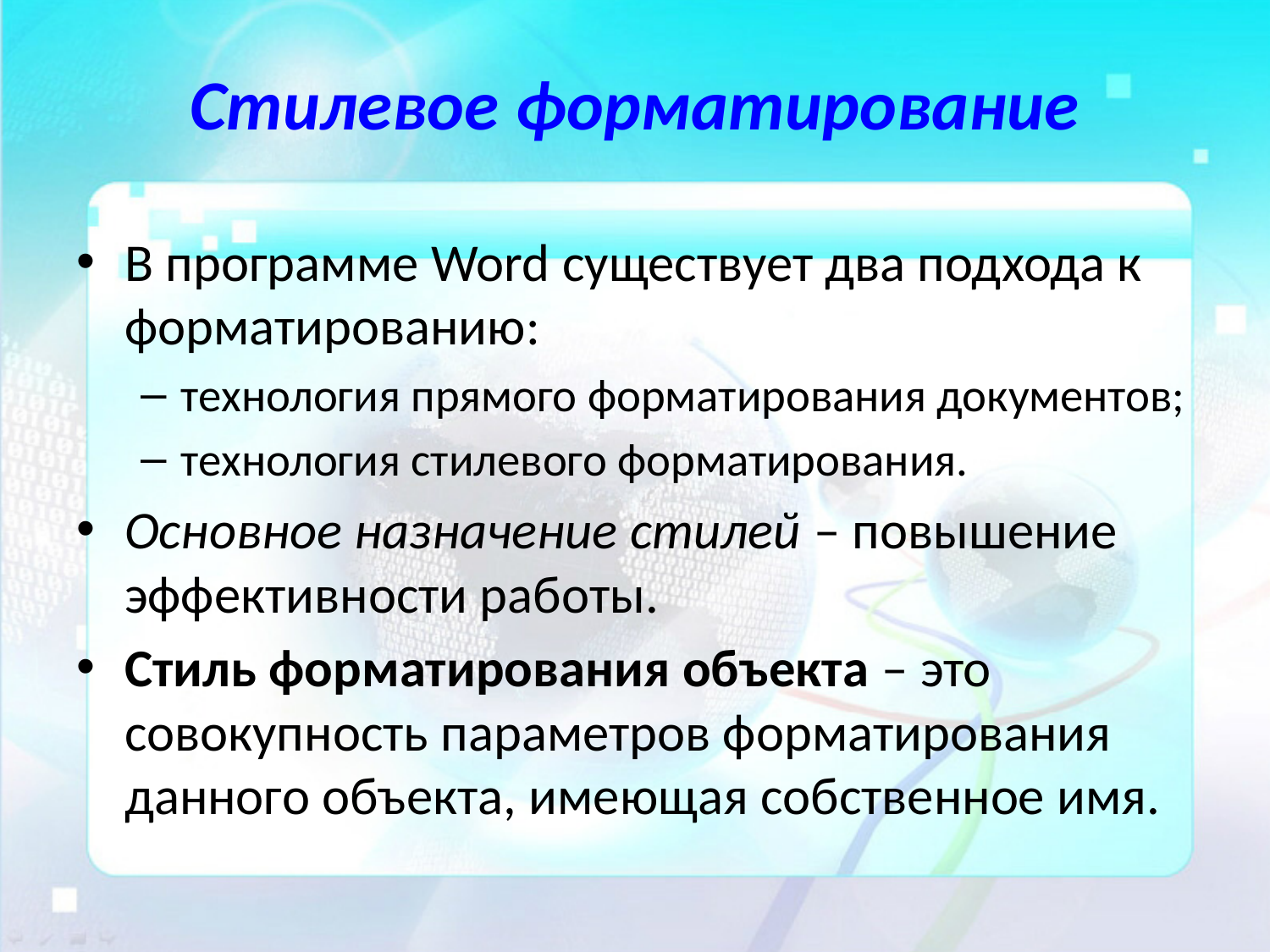

# Стилевое форматирование
В программе Word существует два подхода к форматированию:
технология прямого форматирования документов;
технология стилевого форматирования.
Основное назначение стилей – повышение эффективности работы.
Стиль форматирования объекта – это совокупность параметров форматирования данного объекта, имеющая собственное имя.